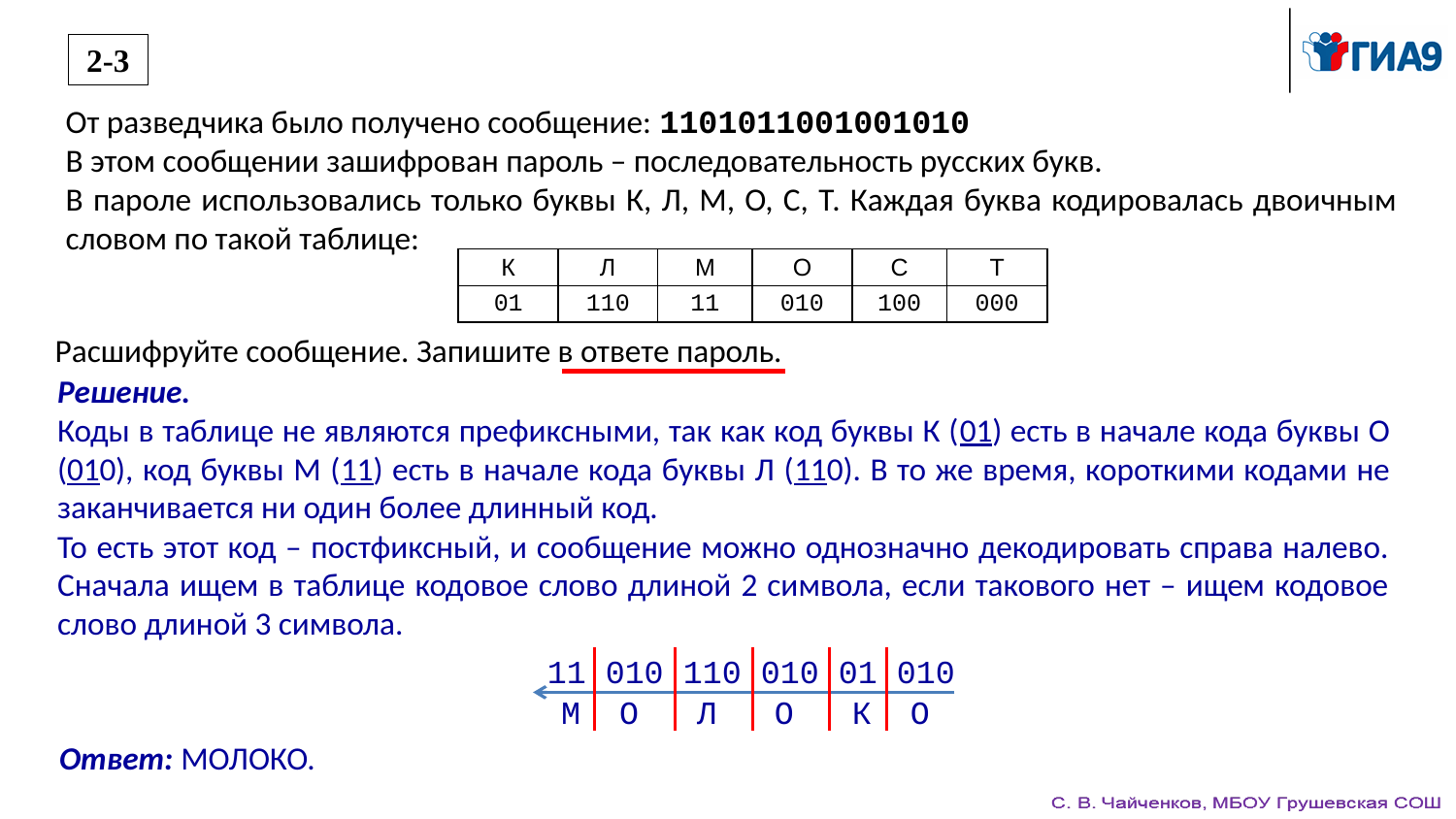

2-3
От разведчика было получено сообщение: 1101011001001010
В этом сообщении зашифрован пароль – последовательность русских букв.
В пароле использовались только буквы К, Л, М, О, С, Т. Каждая буква кодировалась двоичным словом по такой таблице:
| К | Л | М | О | С | Т |
| --- | --- | --- | --- | --- | --- |
| 01 | 110 | 11 | 010 | 100 | 000 |
Расшифруйте сообщение. Запишите в ответе пароль.
Решение.
Коды в таблице не являются префиксными, так как код буквы К (01) есть в начале кода буквы О (010), код буквы М (11) есть в начале кода буквы Л (110). В то же время, короткими кодами не заканчивается ни один более длинный код.
То есть этот код – постфиксный, и сообщение можно однозначно декодировать справа налево. Сначала ищем в таблице кодовое слово длиной 2 символа, если такового нет – ищем кодовое слово длиной 3 символа.
11 010 110 010 01 010
 М  О   Л   О   К  О
Ответ: МОЛОКО.